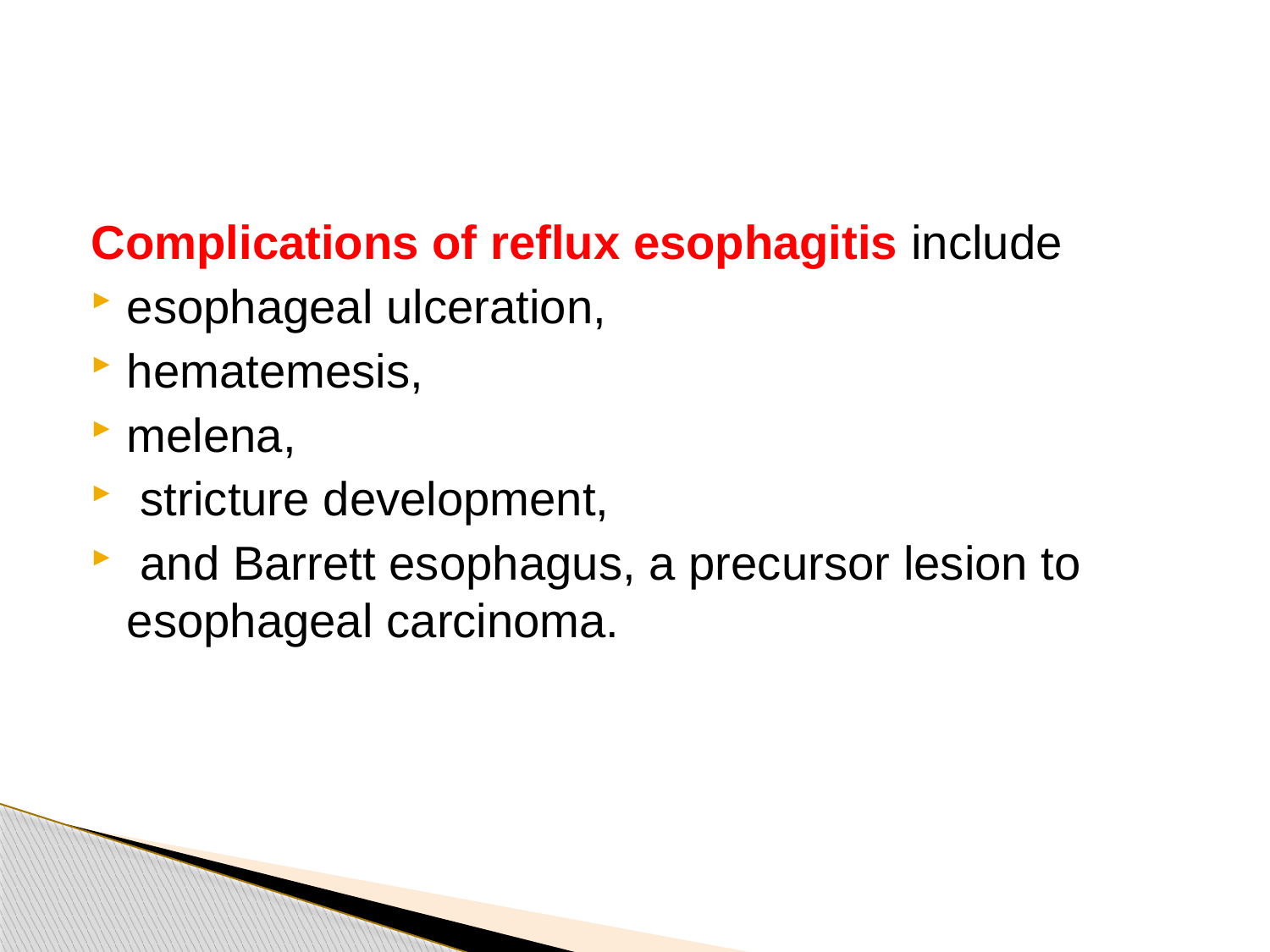

Complications of reflux esophagitis include
esophageal ulceration,
hematemesis,
melena,
 stricture development,
 and Barrett esophagus, a precursor lesion to esophageal carcinoma.